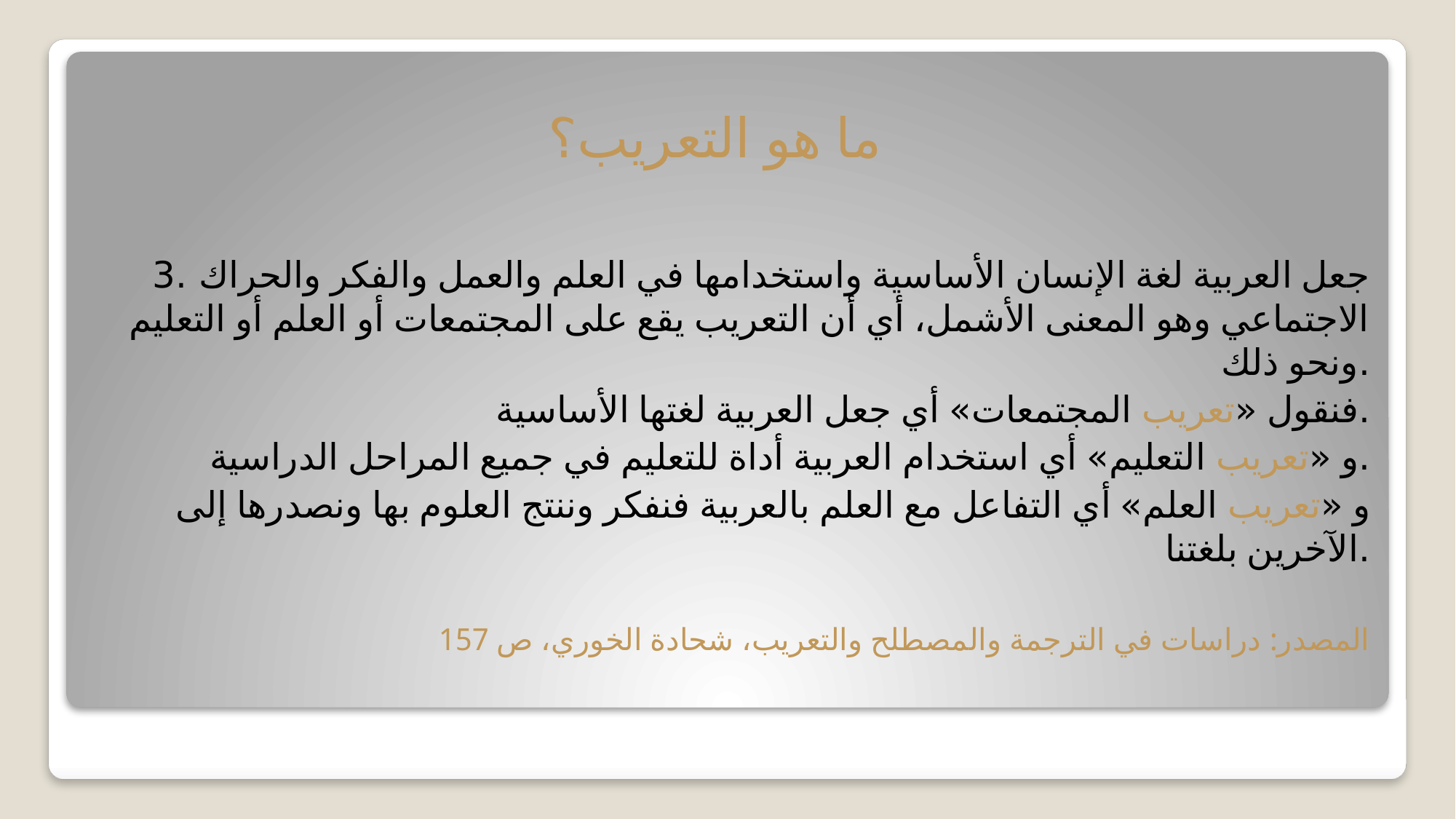

# ما هو التعريب؟
3. جعل العربية لغة الإنسان الأساسية واستخدامها في العلم والعمل والفكر والحراك الاجتماعي وهو المعنى الأشمل، أي أن التعريب يقع على المجتمعات أو العلم أو التعليم ونحو ذلك.
فنقول «تعريب المجتمعات» أي جعل العربية لغتها الأساسية.
و «تعريب التعليم» أي استخدام العربية أداة للتعليم في جميع المراحل الدراسية.
و «تعريب العلم» أي التفاعل مع العلم بالعربية فنفكر وننتج العلوم بها ونصدرها إلى الآخرين بلغتنا.

المصدر: دراسات في الترجمة والمصطلح والتعريب، شحادة الخوري، ص 157